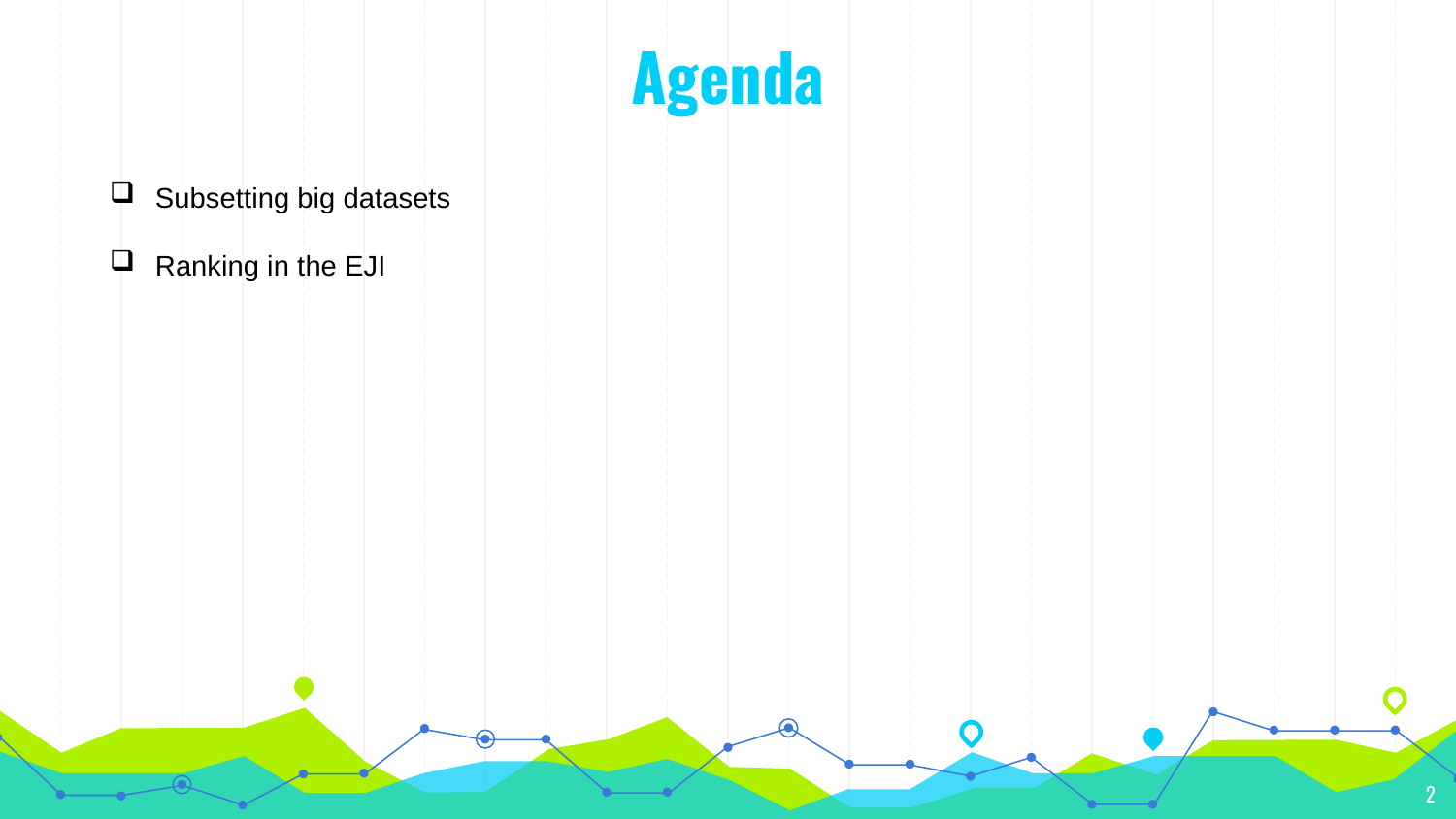

# Agenda
Subsetting big datasets

Ranking in the EJI

2